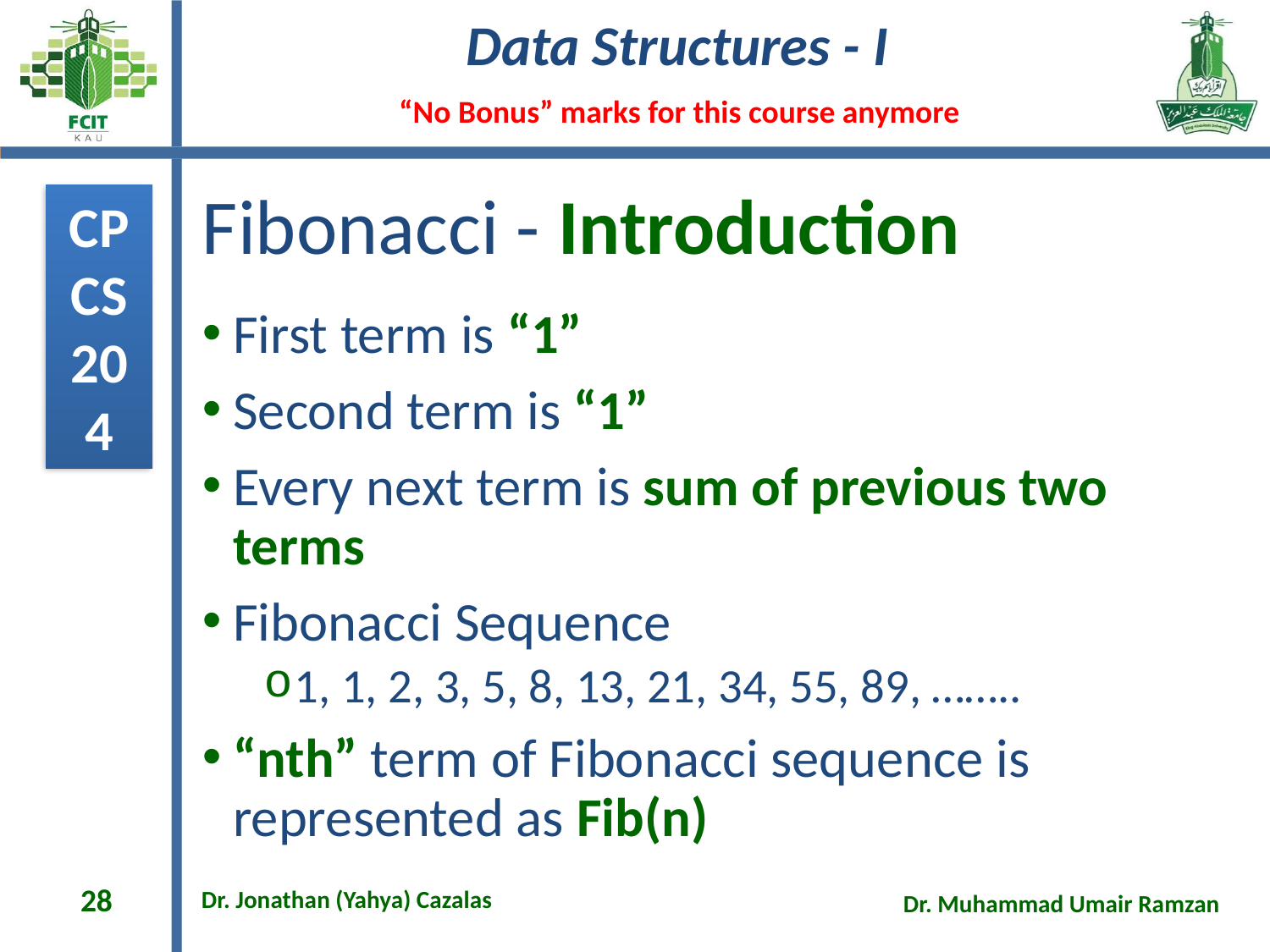

# Fibonacci - Introduction
First term is “1”
Second term is “1”
Every next term is sum of previous two terms
Fibonacci Sequence
1, 1, 2, 3, 5, 8, 13, 21, 34, 55, 89, ……..
“nth” term of Fibonacci sequence is represented as Fib(n)
28